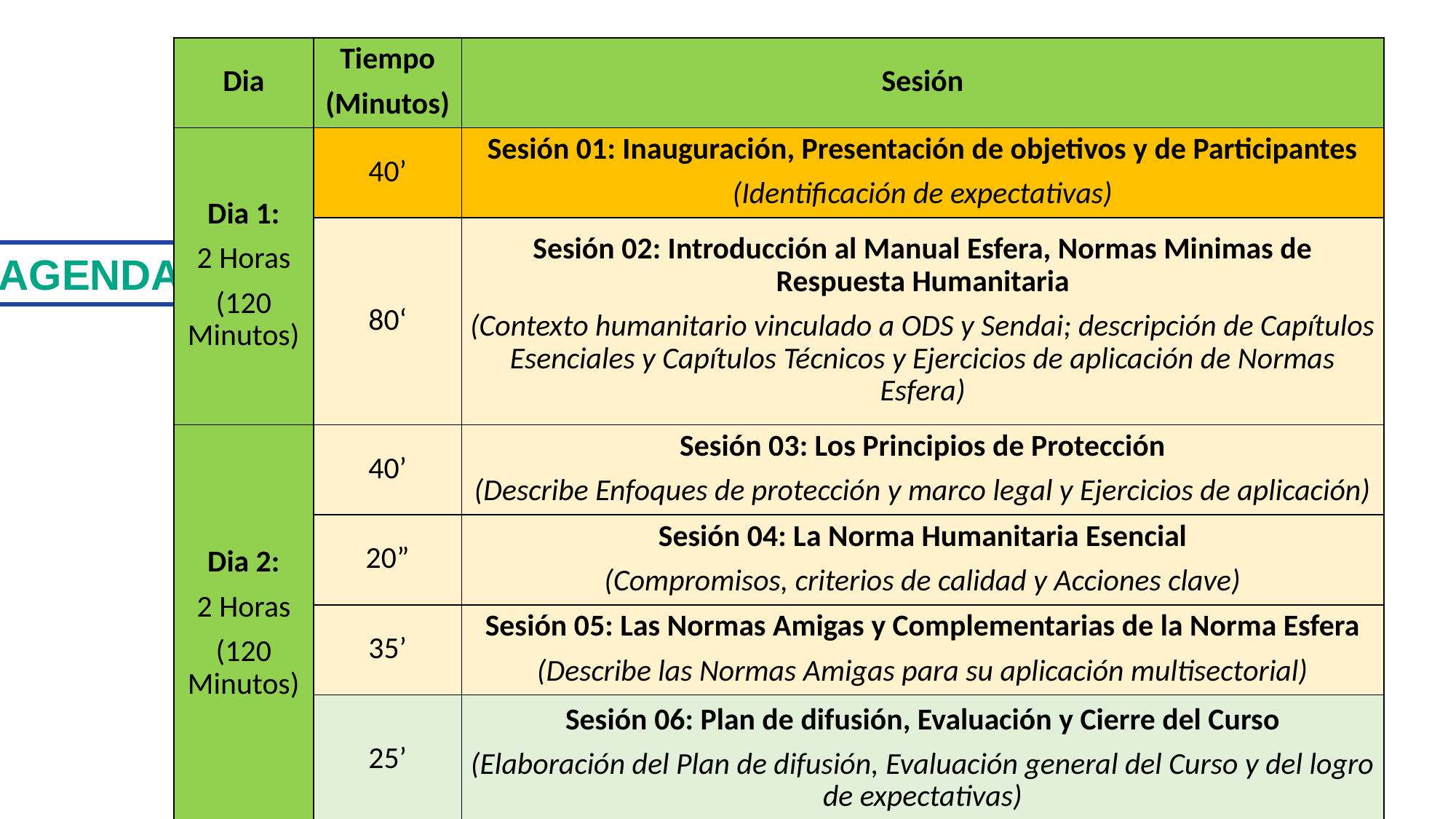

| Dia | Tiempo (Minutos) | Sesión |
| --- | --- | --- |
| Dia 1: 2 Horas (120 Minutos) | 40’ | Sesión 01: Inauguración, Presentación de objetivos y de Participantes (Identificación de expectativas) |
|  | 80‘ | Sesión 02: Introducción al Manual Esfera, Normas Minimas de Respuesta Humanitaria (Contexto humanitario vinculado a ODS y Sendai; descripción de Capítulos Esenciales y Capítulos Técnicos y Ejercicios de aplicación de Normas Esfera) |
| Dia 2: 2 Horas (120 Minutos) | 40’ | Sesión 03: Los Principios de Protección (Describe Enfoques de protección y marco legal y Ejercicios de aplicación) |
|  | 20” | Sesión 04: La Norma Humanitaria Esencial (Compromisos, criterios de calidad y Acciones clave) |
|  | 35’ | Sesión 05: Las Normas Amigas y Complementarias de la Norma Esfera (Describe las Normas Amigas para su aplicación multisectorial) |
|  | 25’ | Sesión 06: Plan de difusión, Evaluación y Cierre del Curso (Elaboración del Plan de difusión, Evaluación general del Curso y del logro de expectativas) |
AGENDA

| Referencias: | Inauguración, Evaluación y Cierre | Normas Esfera y Normas Amigas | Trabajo realizado por participantes |
| --- | --- | --- | --- |